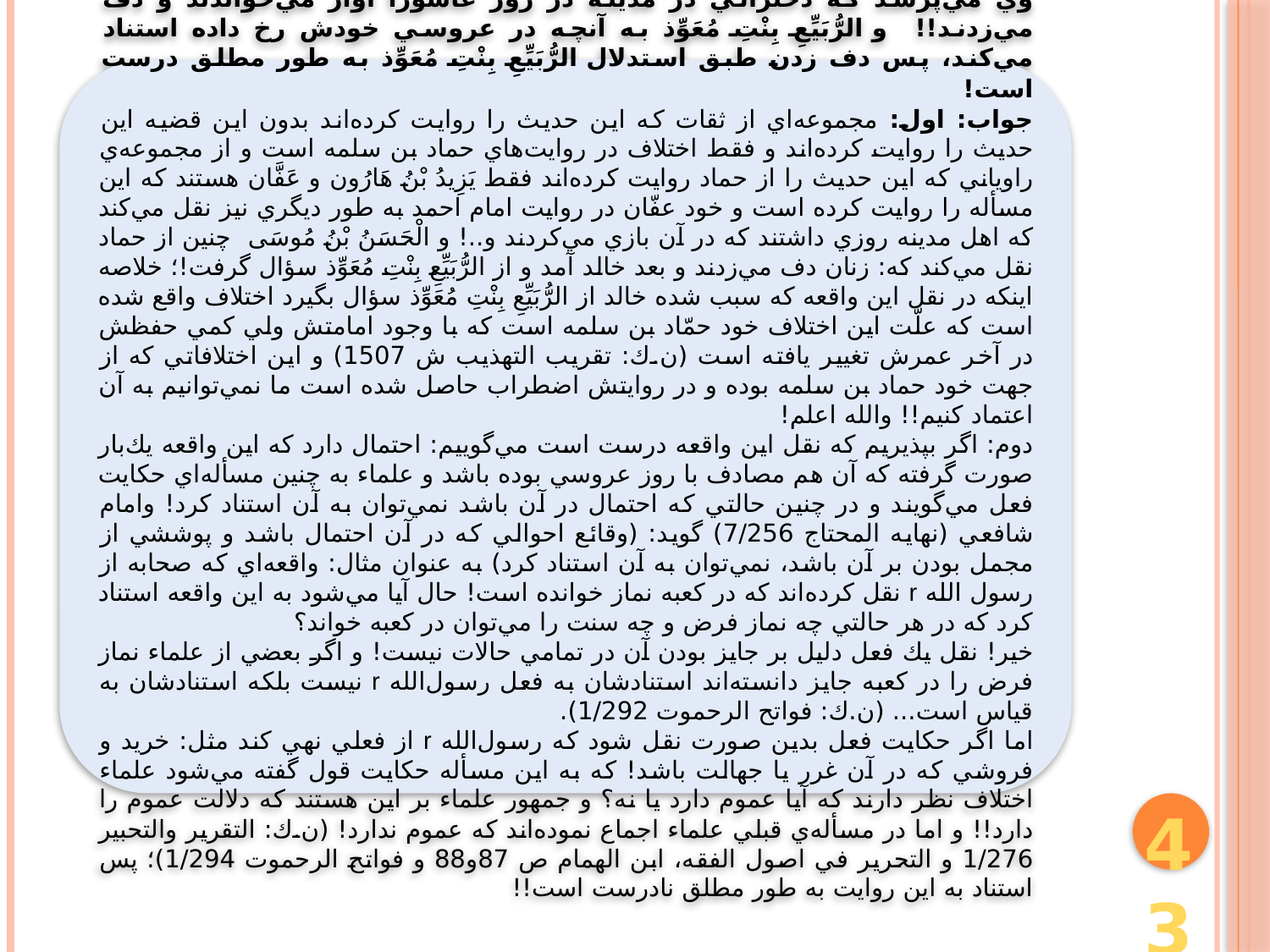

اعتراض: در يكي از روايت‌هاي الرُّبَيِّعِ بِنْتِ مُعَوِّذ آمده كه خَالِدُ بْنُ ذَكْوَان از وي مي‌پرسد كه دختراني در مدينه در روز عاشورا آواز مي‌خواندند و دف مي‌زدند!!  و الرُّبَيِّعِ بِنْتِ مُعَوِّذ به آنچه در عروسي خودش رخ داده استناد مي‌كند، پس دف زدن طبق استدلال الرُّبَيِّعِ بِنْتِ مُعَوِّذ به طور مطلق درست است!
جواب: اول: مجموعه‌اي از ثقات كه اين حديث را روايت كرده‌اند بدون اين قضيه اين حديث را روايت كرده‌اند و فقط اختلاف در روايت‌هاي حماد بن سلمه است و از مجموعه‌ي راوياني كه اين حديث را از حماد روايت كرده‌اند فقط يَزِيدُ بْنُ هَارُون و عَفَّان هستند كه اين مسأله را روايت كرده است و خود عفّان در روايت امام احمد به طور ديگري نيز نقل مي‌كند كه اهل مدينه روزي داشتند كه در آن بازي مي‌كردند و..! و الْحَسَنُ بْنُ مُوسَى  چنين از حماد نقل مي‌كند كه: زنان دف مي‌زدند و بعد خالد آمد و از الرُّبَيِّعِ بِنْتِ مُعَوِّذ سؤال گرفت!؛ خلاصه اينكه در نقل اين واقعه كه سبب شده خالد از الرُّبَيِّعِ بِنْتِ مُعَوِّذ سؤال بگيرد اختلاف واقع شده است كه علّت اين اختلاف خود حمّاد بن سلمه است كه با وجود امامتش ولي كمي حفظش در آخر عمرش تغيير يافته است (ن.ك: تقريب التهذيب ش 1507) و اين اختلافاتي كه از جهت خود حماد بن سلمه بوده و در روايتش اضطراب حاصل شده است ما نمي‌توانيم به آن اعتماد كنيم!! والله اعلم!
دوم: اگر بپذيريم كه نقل اين واقعه درست است مي‌گوييم: احتمال دارد كه اين واقعه يك‌بار صورت گرفته كه آن هم مصادف با روز عروسي بوده باشد و علماء به چنين مسأله‌اي حكايت فعل مي‌گويند و در چنين حالتي كه احتمال در آن باشد نمي‌توان به آن استناد كرد! وامام شافعي (نهايه المحتاج 7/256) گويد: (وقائع احوالي كه در آن احتمال باشد و پوششي از مجمل بودن بر آن باشد، نمي‌توان به آن استناد كرد) به عنوان مثال: واقعه‌اي كه صحابه از رسول الله r نقل كرده‌اند كه در كعبه نماز خوانده است! حال آيا مي‌شود به اين واقعه استناد كرد كه در هر حالتي چه نماز فرض و چه سنت را مي‌توان در كعبه خواند؟
خير! نقل يك فعل دليل بر جايز بودن آن در تمامي حالات نيست! و اگر بعضي از علماء نماز فرض را در كعبه جايز دانسته‌اند استنادشان به فعل رسو‌ل‌الله r نيست بلكه استنادشان به قياس است... (ن.ك: فواتح الرحموت 1/292).
اما اگر حكايت فعل بدين صورت نقل شود كه رسول‌الله r از فعلي نهي كند مثل: خريد و فروشي كه در آن غرر يا جهالت باشد! كه به اين مسأله حكايت قول گفته مي‌شود علماء اختلاف نظر دارند كه آيا عموم دارد يا نه؟ و جمهور علماء بر اين هستند كه دلالت عموم را دارد!! و اما در مسأله‌ي قبلي علماء اجماع نموده‌اند كه عموم ندارد! (ن.ك: التقرير والتحبير 1/276 و التحرير في اصول الفقه، ابن الهمام ص 87و88 و فواتح الرحموت 1/294)؛ پس استناد به اين روايت به طور مطلق نادرست است!!
43